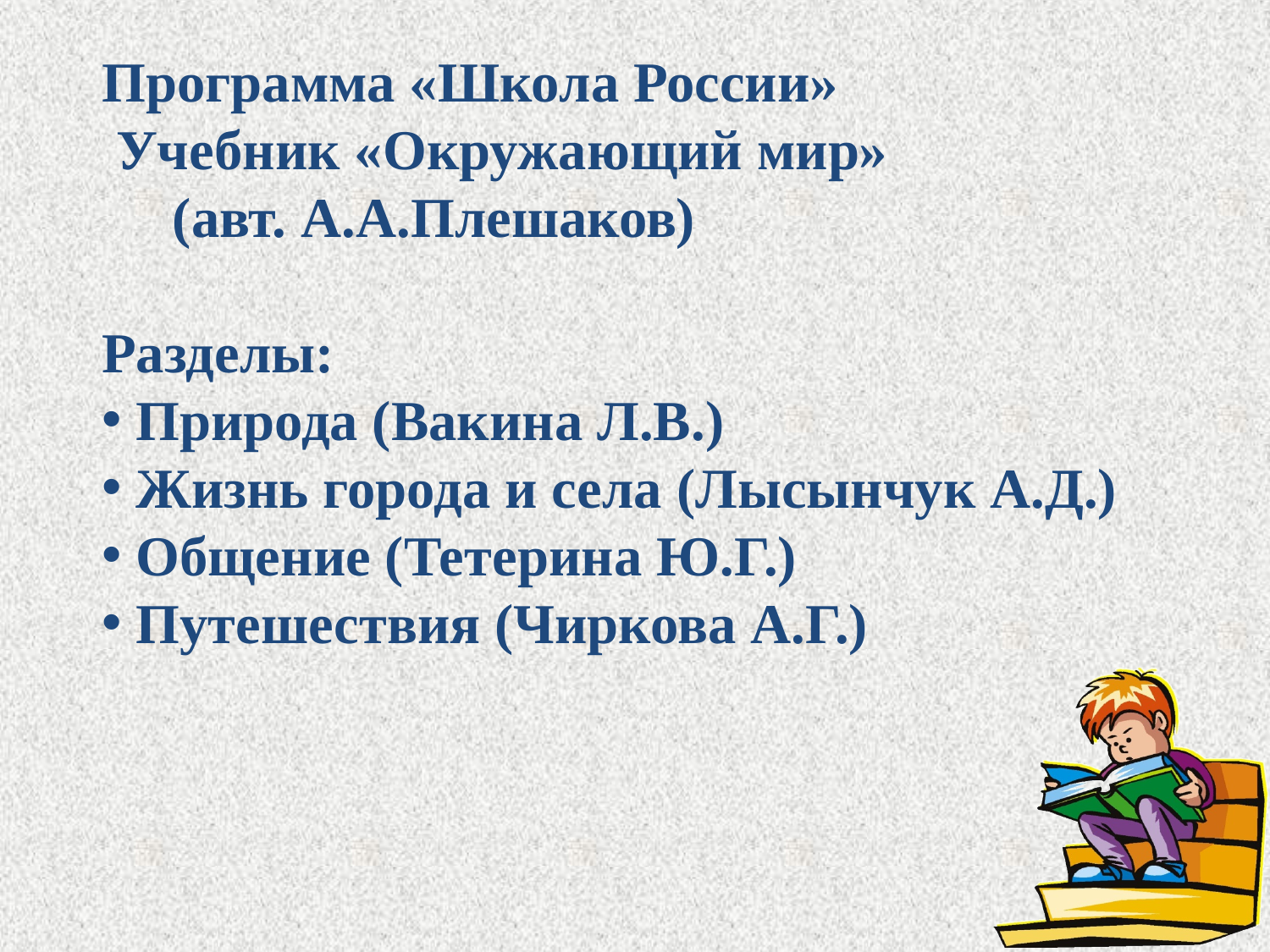

Программа «Школа России»
 Учебник «Окружающий мир»                          (авт. А.А.Плешаков)

Разделы:
 Природа (Вакина Л.В.)
 Жизнь города и села (Лысынчук А.Д.)
 Общение (Тетерина Ю.Г.)
 Путешествия (Чиркова А.Г.)